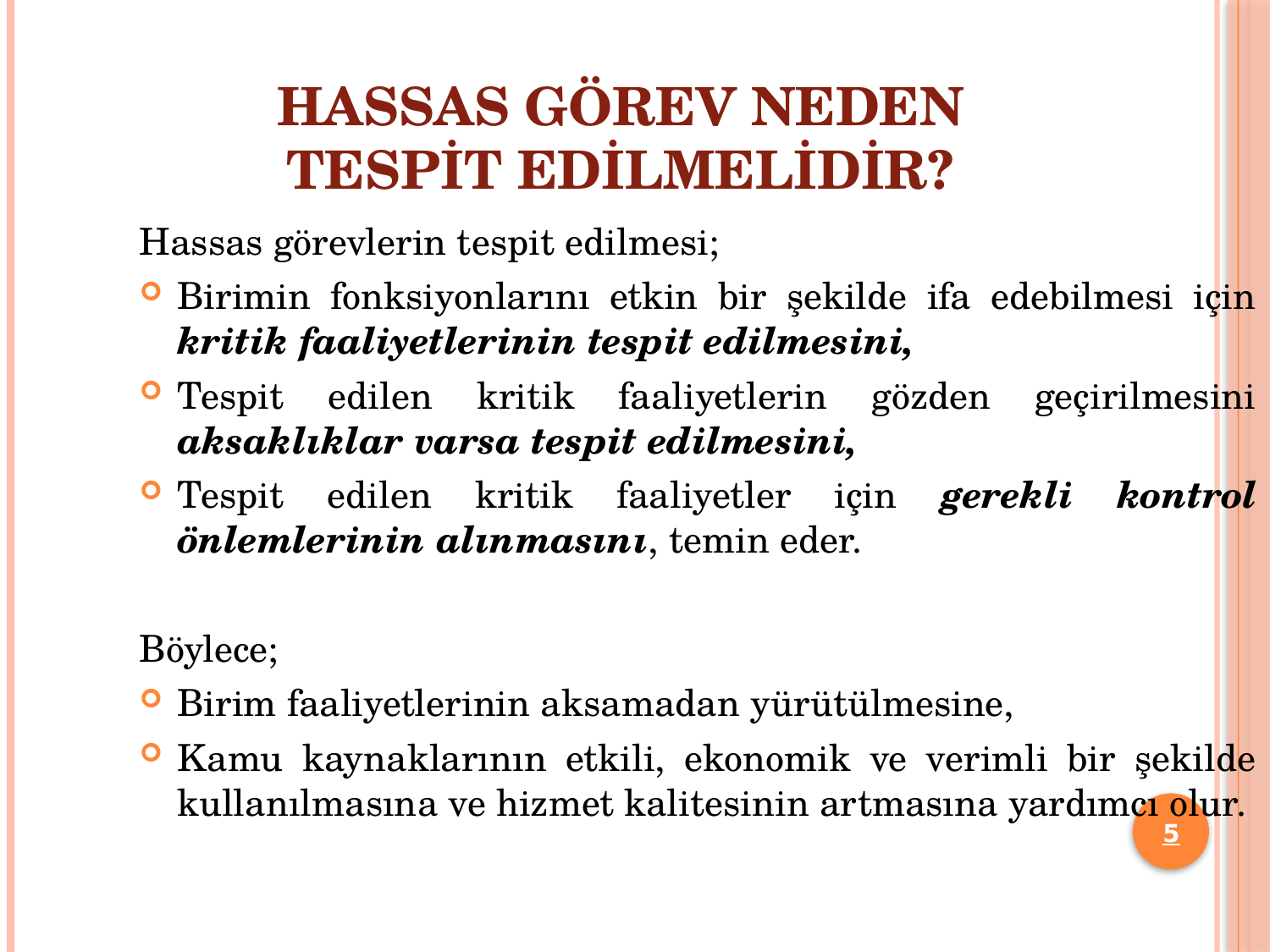

# Hassas Görev Neden Tespit Edilmelidir?
Hassas görevlerin tespit edilmesi;
Birimin fonksiyonlarını etkin bir şekilde ifa edebilmesi için kritik faaliyetlerinin tespit edilmesini,
Tespit edilen kritik faaliyetlerin gözden geçirilmesini aksaklıklar varsa tespit edilmesini,
Tespit edilen kritik faaliyetler için gerekli kontrol önlemlerinin alınmasını, temin eder.

Böylece;
Birim faaliyetlerinin aksamadan yürütülmesine,
Kamu kaynaklarının etkili, ekonomik ve verimli bir şekilde kullanılmasına ve hizmet kalitesinin artmasına yardımcı olur.

5